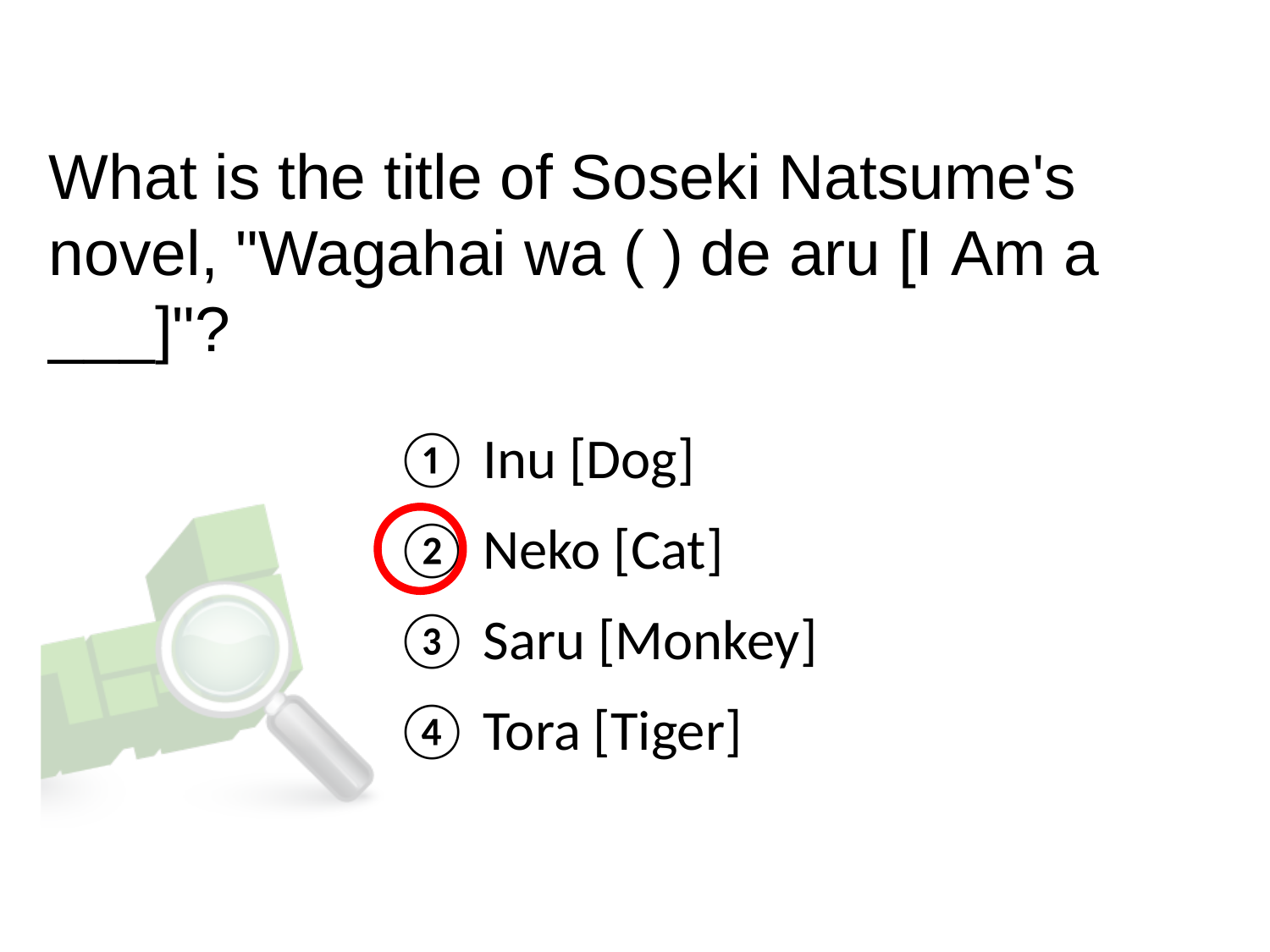

# What is the title of Soseki Natsume's novel, "Wagahai wa ( ) de aru [I Am a ___]"?
① Inu [Dog]
② Neko [Cat]
③ Saru [Monkey]
④ Tora [Tiger]